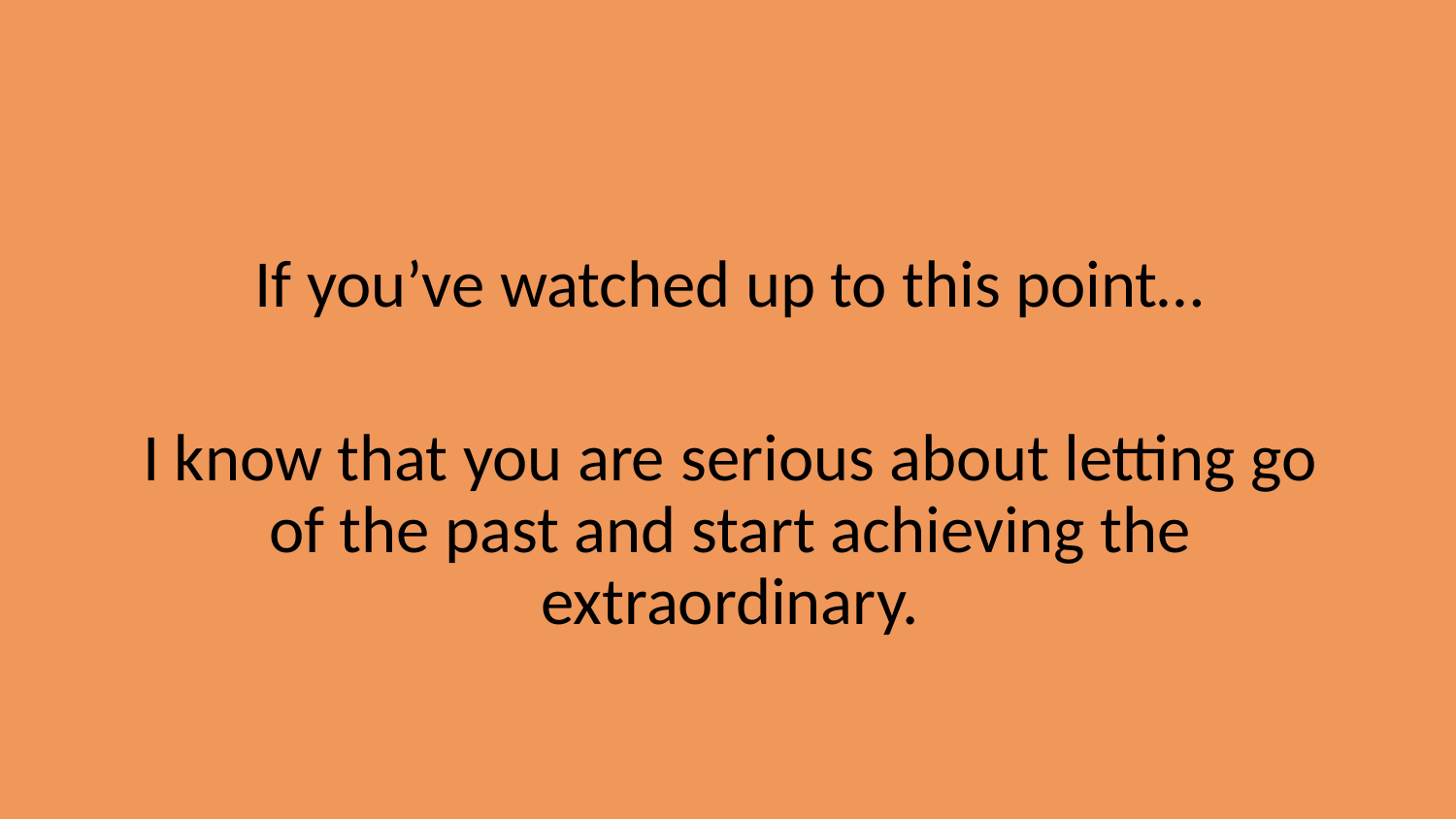

If you’ve watched up to this point…

I know that you are serious about letting go of the past and start achieving the extraordinary.